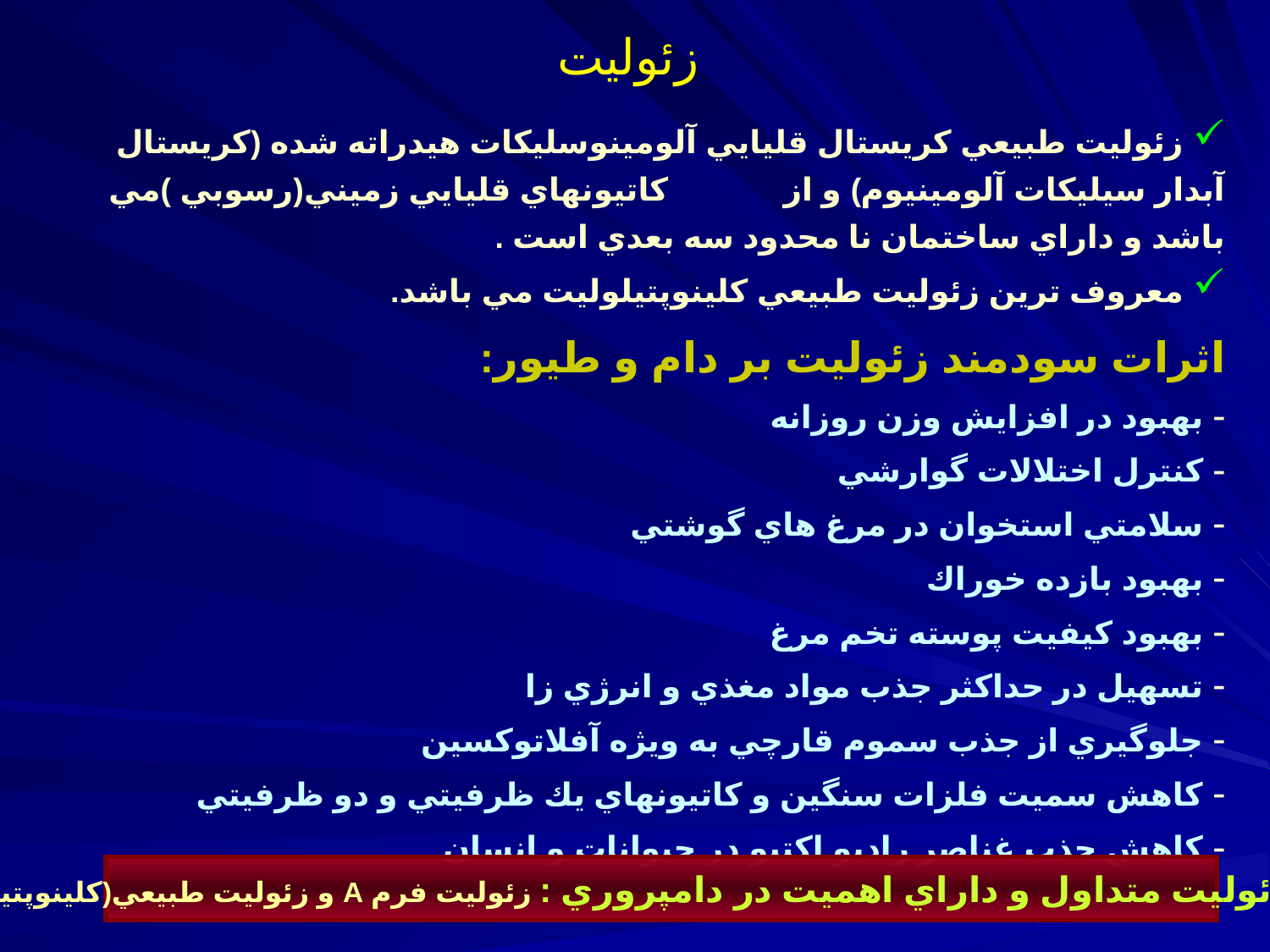

# زئوليت
 زئوليت طبيعي كريستال قليايي آلومينوسليكات هيدراته شده (كريستال آبدار سيليكات آلومينيوم) و از             كاتيونهاي قليايي زميني(رسوبي )مي باشد و داراي ساختمان نا محدود سه بعدي است .
 معروف ترين زئوليت طبيعي كلينوپتيلوليت مي باشد.
اثرات سودمند زئوليت بر دام و طيور:
 بهبود در افزايش وزن روزانه
 كنترل اختلالات گوارشي
 سلامتي استخوان در مرغ هاي گوشتي
 بهبود بازده خوراك
 بهبود كيفيت پوسته تخم مرغ
 تسهيل در حداكثر جذب مواد مغذي و انرژي زا
 جلوگيري از جذب سموم قارچي به ويژه آفلاتوكسين
 كاهش سميت فلزات سنگين و كاتيونهاي يك ظرفيتي و دو ظرفيتي
 كاهش جذب غناصر راديو اكتيو در حيوانات و انسان

دو نوع زئوليت متداول و داراي اهميت در دامپروري : زئوليت فرم A و زئوليت طبيعي(كلينوپتيلوليت)